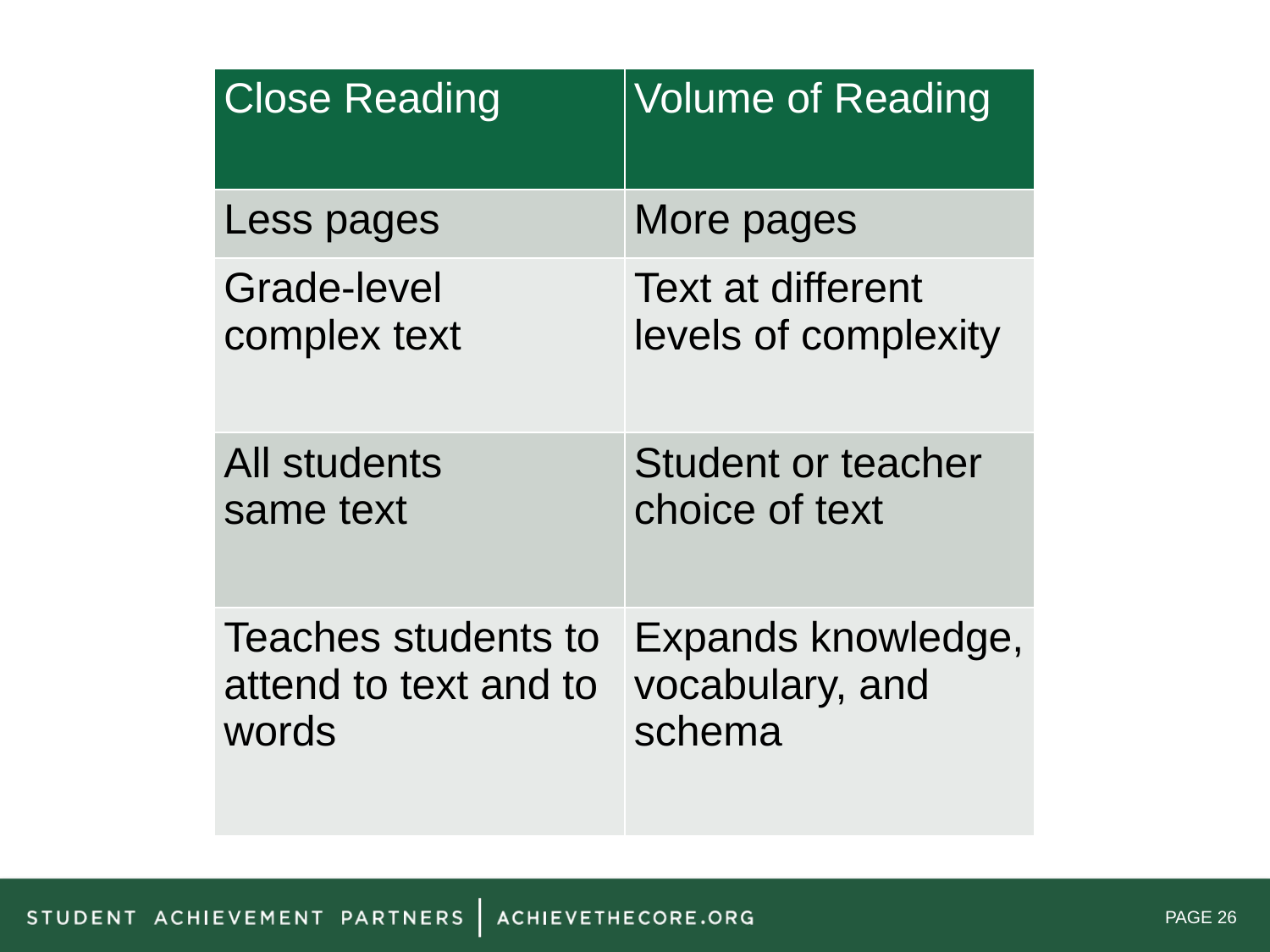

| Close Reading | Volume of Reading |
| --- | --- |
| Less pages | More pages |
| Grade-level complex text | Text at different levels of complexity |
| All students same text | Student or teacher choice of text |
| Teaches students to attend to text and to words | Expands knowledge, vocabulary, and schema |